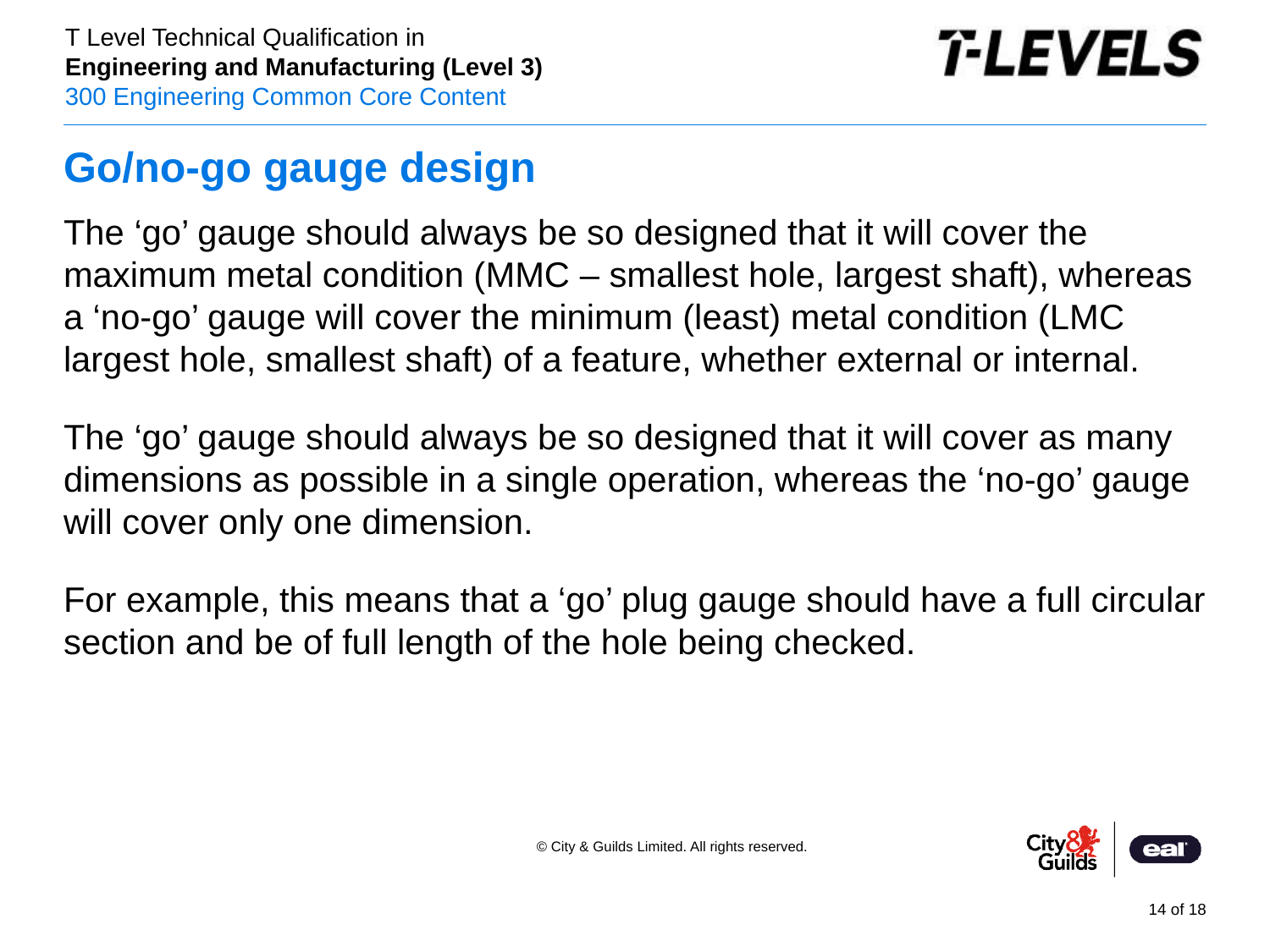

# Go/no-go gauge design
The ‘go’ gauge should always be so designed that it will cover the maximum metal condition (MMC – smallest hole, largest shaft), whereas a ‘no-go’ gauge will cover the minimum (least) metal condition (LMC largest hole, smallest shaft) of a feature, whether external or internal.​
​The ‘go’ gauge should always be so designed that it will cover as many dimensions as possible in a single operation, whereas the ‘no-go’ gauge will cover only one dimension.​
For example, this means that a ‘go’ plug gauge should have a full circular section and be of full length of the hole being checked.